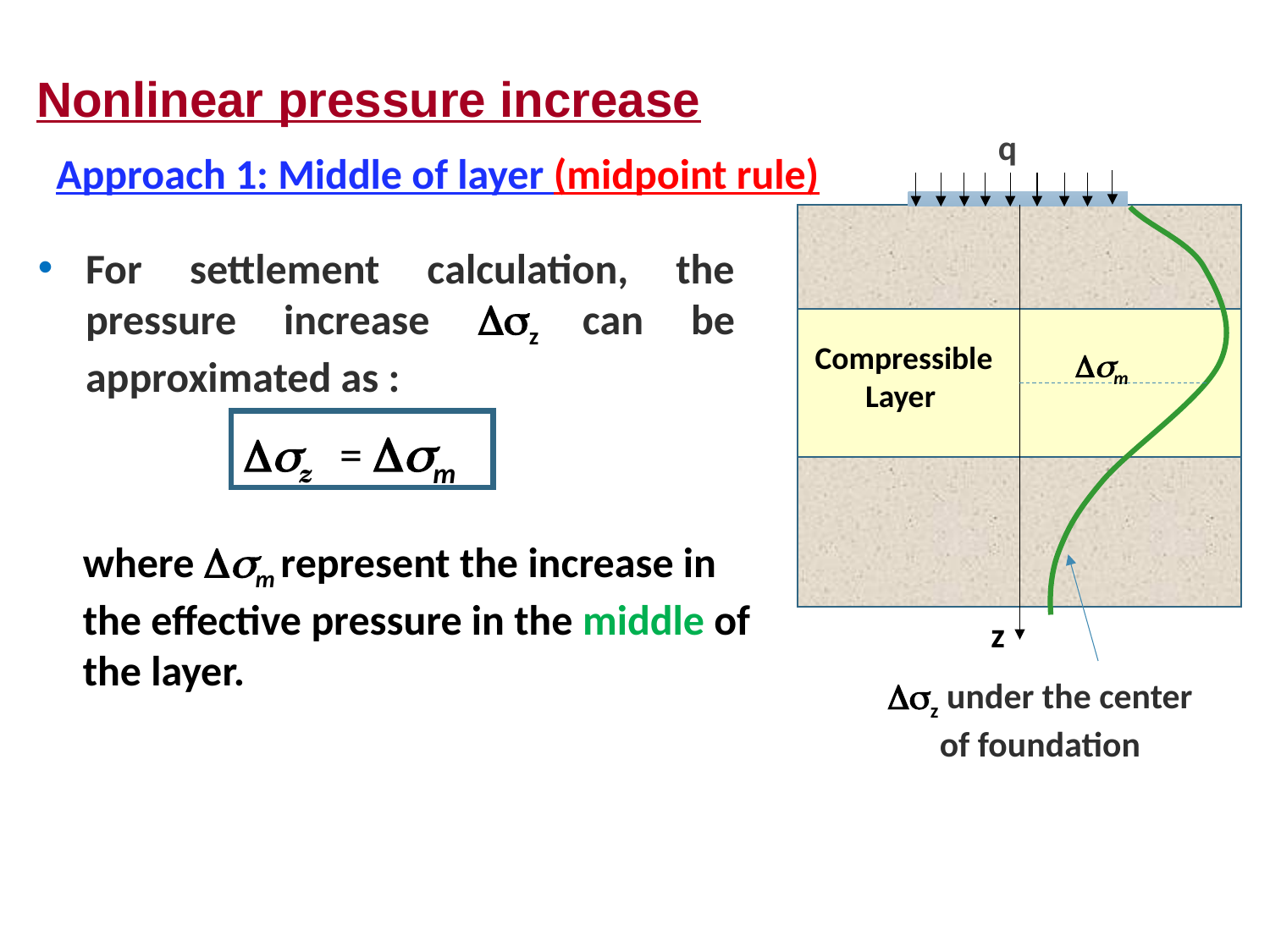

Nonlinear pressure increase

q
Approach 1: Middle of layer (midpoint rule)

For settlement calculation, the pressure increase Δσz can be approximated as :

Compressible Layer
Δσm

Δσz  = Δσm
where Δσm represent the increase in the effective pressure in the middle of the layer.
z
Δσz under the center of foundation